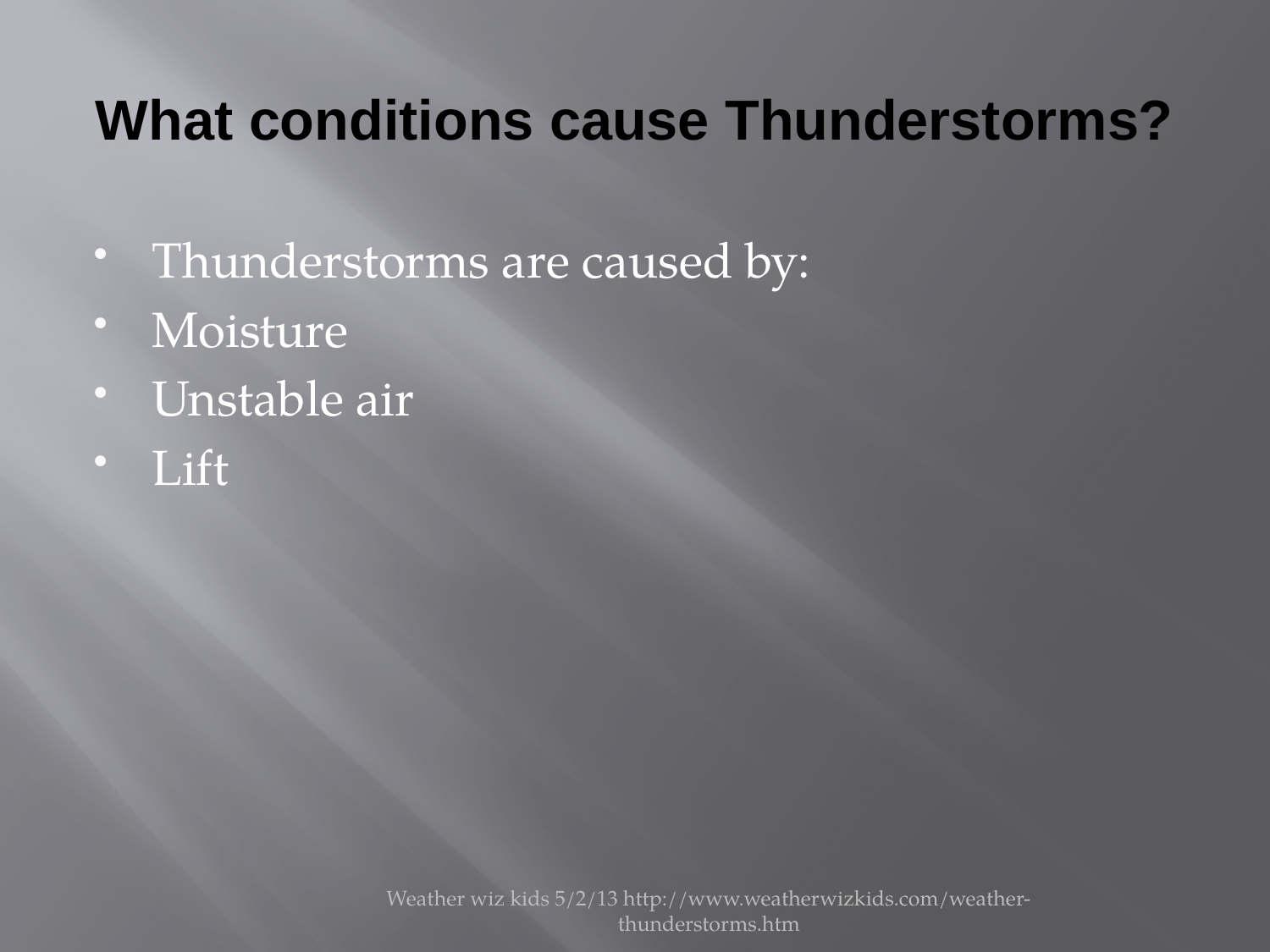

# What conditions cause Thunderstorms?
Thunderstorms are caused by:
Moisture
Unstable air
Lift
Weather wiz kids 5/2/13 http://www.weatherwizkids.com/weather-thunderstorms.htm